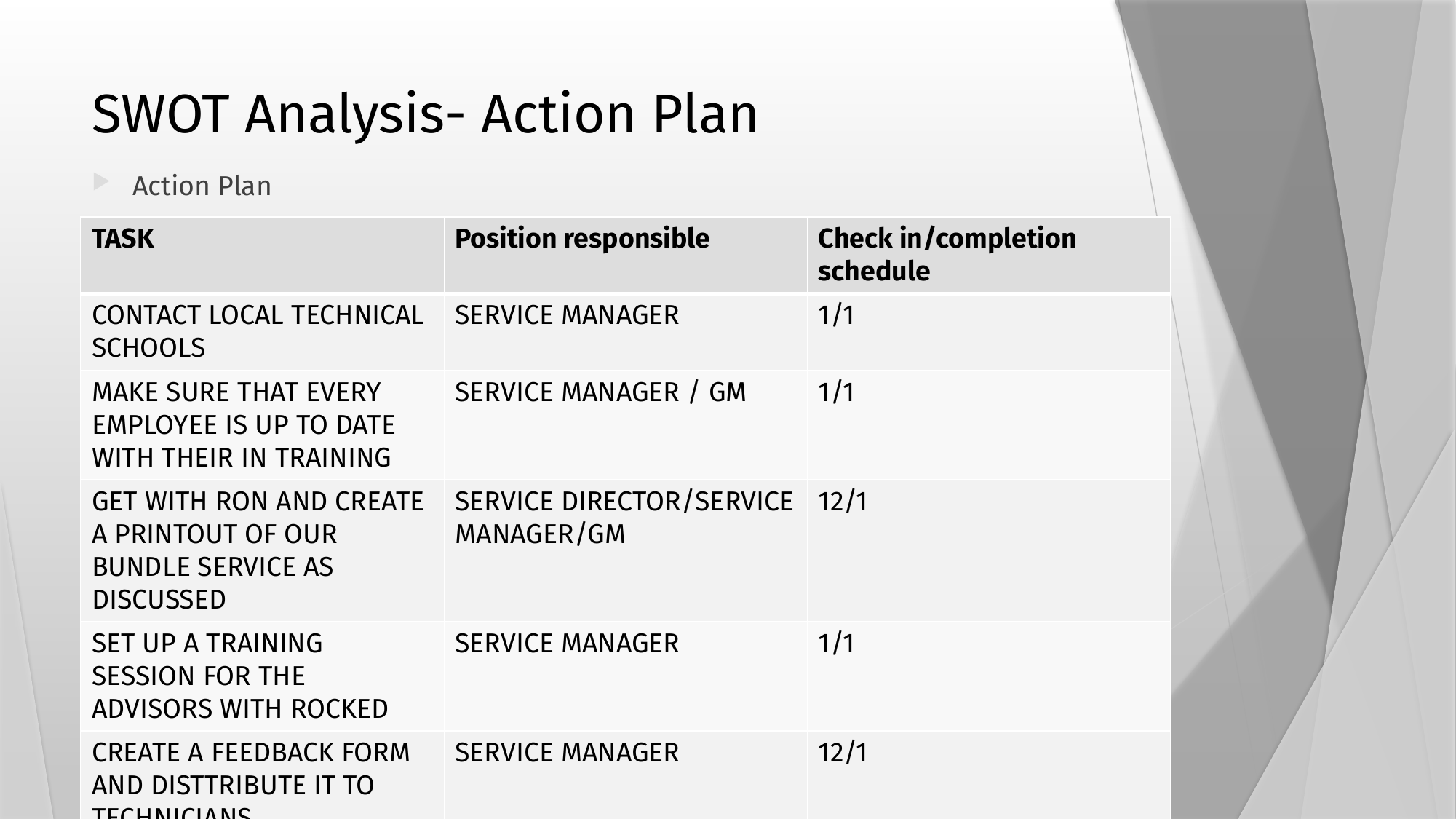

# SWOT Analysis- Action Plan
Action Plan

| TASK | Position responsible | Check in/completion schedule |
| --- | --- | --- |
| CONTACT LOCAL TECHNICAL SCHOOLS | SERVICE MANAGER | 1/1 |
| MAKE SURE THAT EVERY EMPLOYEE IS UP TO DATE WITH THEIR IN TRAINING | SERVICE MANAGER / GM | 1/1 |
| GET WITH RON AND CREATE A PRINTOUT OF OUR BUNDLE SERVICE AS DISCUSSED | SERVICE DIRECTOR/SERVICE MANAGER/GM | 12/1 |
| SET UP A TRAINING SESSION FOR THE ADVISORS WITH ROCKED | SERVICE MANAGER | 1/1 |
| CREATE A FEEDBACK FORM AND DISTTRIBUTE IT TO TECHNICIANS | SERVICE MANAGER | 12/1 |
|  |  |  |
|  |  |  |